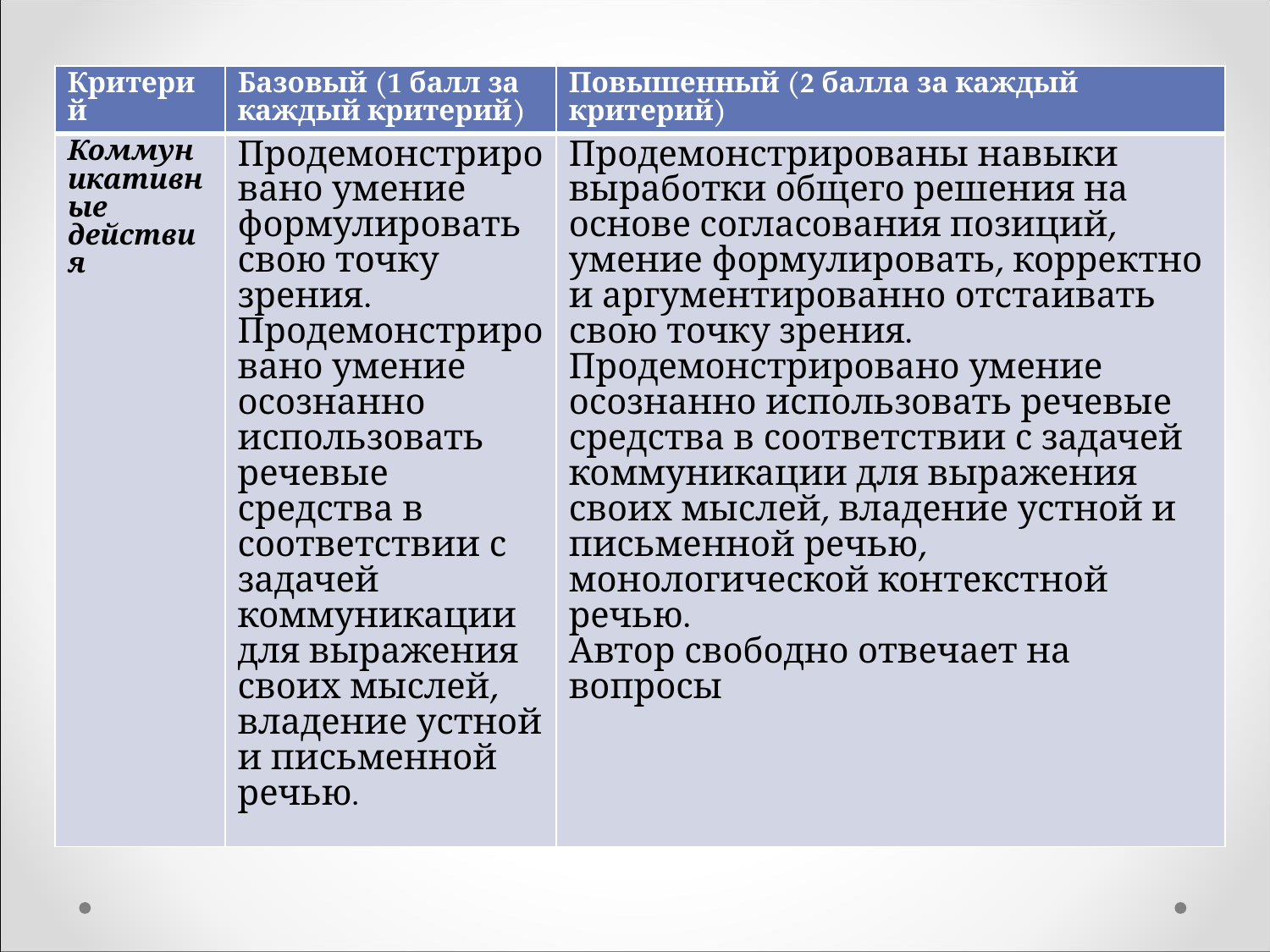

| Критерий | Базовый (1 балл за каждый критерий) | Повышенный (2 балла за каждый критерий) |
| --- | --- | --- |
| Коммуникативные действия | Продемонстрировано умение формулировать свою точку зрения. Продемонстрировано умение осознанно использовать речевые средства в соответствии с задачей коммуникации для выражения своих мыслей, владение устной и письменной речью. | Продемонстрированы навыки выработки общего решения на основе согласования позиций, умение формулировать, корректно и аргументированно отстаивать свою точку зрения. Продемонстрировано умение осознанно использовать речевые средства в соответствии с задачей коммуникации для выражения своих мыслей, владение устной и письменной речью, монологической контекстной речью. Автор свободно отвечает на вопросы |